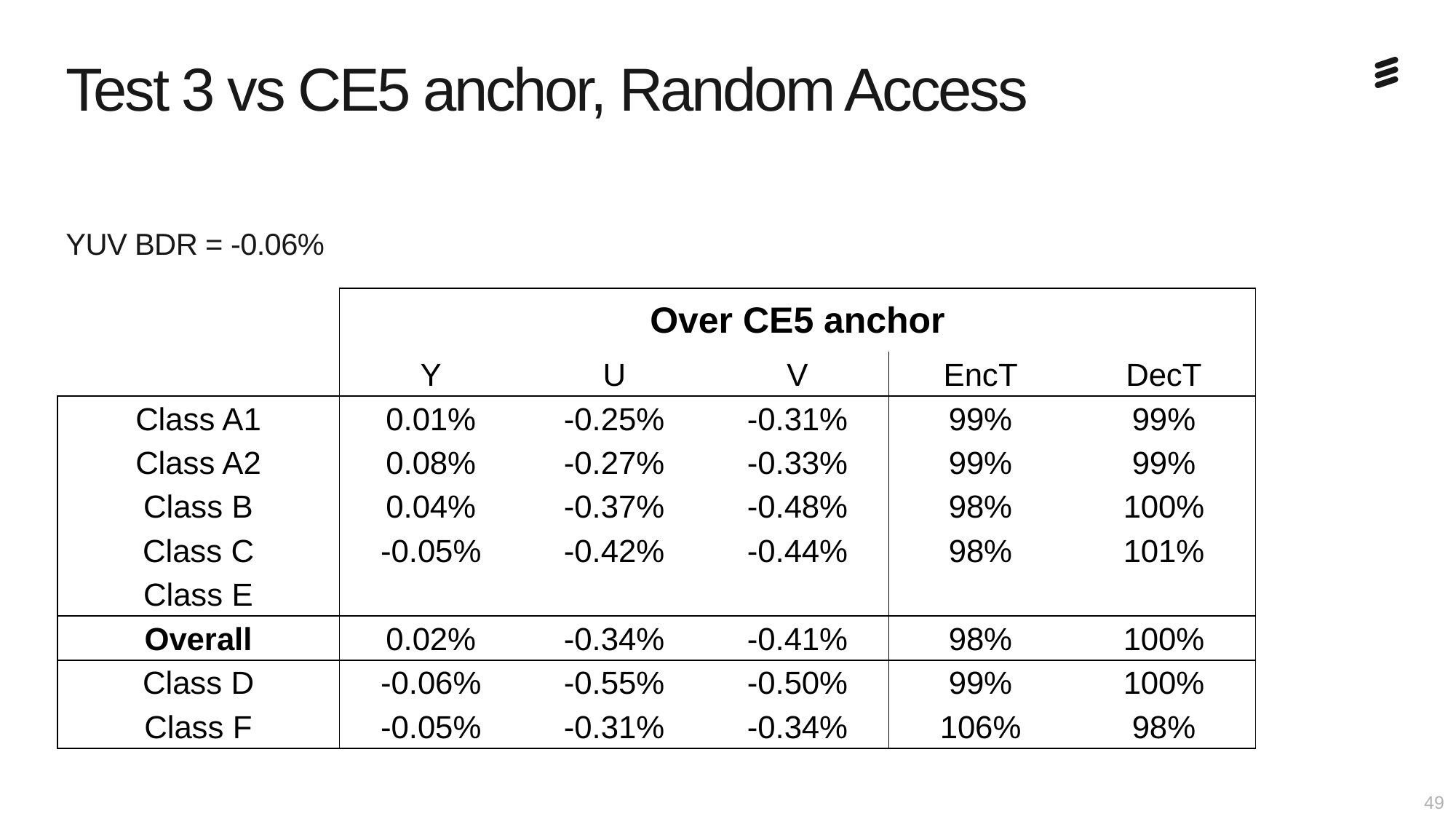

# Test 3 vs CE5 anchor, Random Access
YUV BDR = -0.06%
|  | Over CE5 anchor |  |  |  |  |
| --- | --- | --- | --- | --- | --- |
|  | Y | U | V | EncT | DecT |
| Class A1 | 0.01% | -0.25% | -0.31% | 99% | 99% |
| Class A2 | 0.08% | -0.27% | -0.33% | 99% | 99% |
| Class B | 0.04% | -0.37% | -0.48% | 98% | 100% |
| Class C | -0.05% | -0.42% | -0.44% | 98% | 101% |
| Class E |  |  |  |  |  |
| Overall | 0.02% | -0.34% | -0.41% | 98% | 100% |
| Class D | -0.06% | -0.55% | -0.50% | 99% | 100% |
| Class F | -0.05% | -0.31% | -0.34% | 106% | 98% |
49